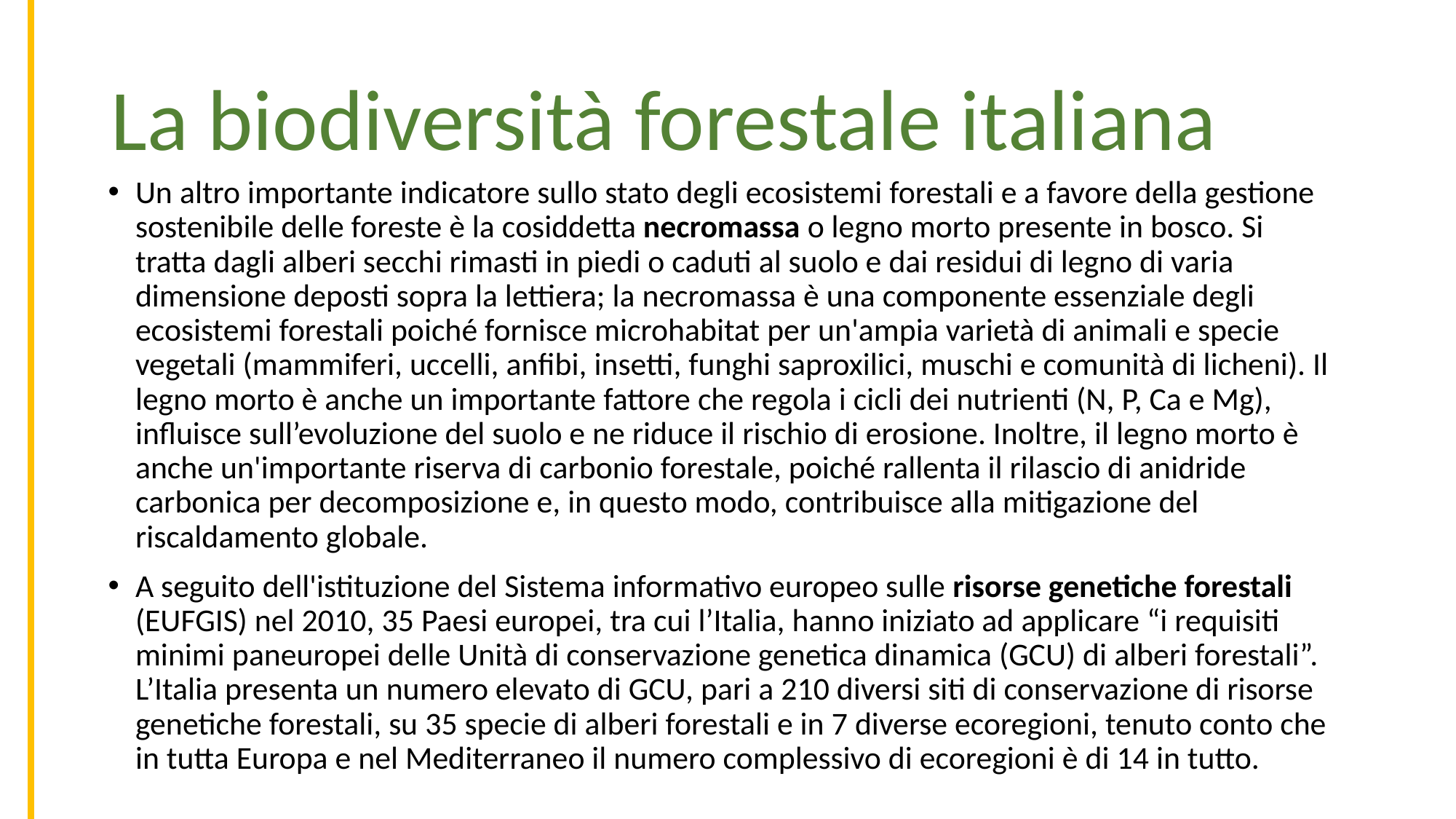

La biodiversità forestale italiana
Un altro importante indicatore sullo stato degli ecosistemi forestali e a favore della gestione sostenibile delle foreste è la cosiddetta necromassa o legno morto presente in bosco. Si tratta dagli alberi secchi rimasti in piedi o caduti al suolo e dai residui di legno di varia dimensione deposti sopra la lettiera; la necromassa è una componente essenziale degli ecosistemi forestali poiché fornisce microhabitat per un'ampia varietà di animali e specie vegetali (mammiferi, uccelli, anfibi, insetti, funghi saproxilici, muschi e comunità di licheni). Il legno morto è anche un importante fattore che regola i cicli dei nutrienti (N, P, Ca e Mg), influisce sull’evoluzione del suolo e ne riduce il rischio di erosione. Inoltre, il legno morto è anche un'importante riserva di carbonio forestale, poiché rallenta il rilascio di anidride carbonica per decomposizione e, in questo modo, contribuisce alla mitigazione del riscaldamento globale.
A seguito dell'istituzione del Sistema informativo europeo sulle risorse genetiche forestali (EUFGIS) nel 2010, 35 Paesi europei, tra cui l’Italia, hanno iniziato ad applicare “i requisiti minimi paneuropei delle Unità di conservazione genetica dinamica (GCU) di alberi forestali”. L’Italia presenta un numero elevato di GCU, pari a 210 diversi siti di conservazione di risorse genetiche forestali, su 35 specie di alberi forestali e in 7 diverse ecoregioni, tenuto conto che in tutta Europa e nel Mediterraneo il numero complessivo di ecoregioni è di 14 in tutto.